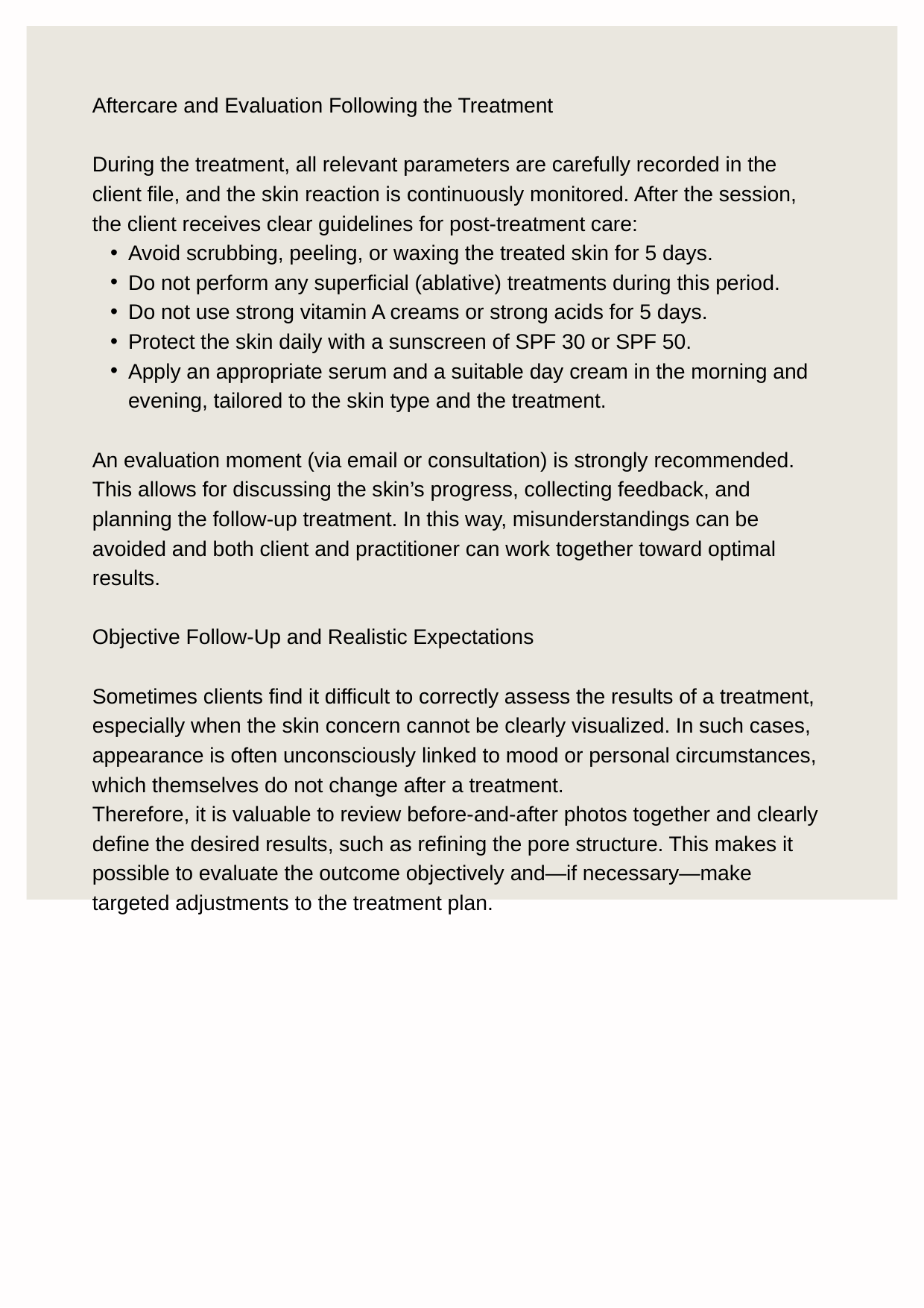

Aftercare and Evaluation Following the Treatment

During the treatment, all relevant parameters are carefully recorded in the client file, and the skin reaction is continuously monitored. After the session, the client receives clear guidelines for post-treatment care:
Avoid scrubbing, peeling, or waxing the treated skin for 5 days.
Do not perform any superficial (ablative) treatments during this period.
Do not use strong vitamin A creams or strong acids for 5 days.
Protect the skin daily with a sunscreen of SPF 30 or SPF 50.
Apply an appropriate serum and a suitable day cream in the morning and evening, tailored to the skin type and the treatment.

An evaluation moment (via email or consultation) is strongly recommended. This allows for discussing the skin’s progress, collecting feedback, and planning the follow-up treatment. In this way, misunderstandings can be avoided and both client and practitioner can work together toward optimal results.

Objective Follow-Up and Realistic Expectations

Sometimes clients find it difficult to correctly assess the results of a treatment, especially when the skin concern cannot be clearly visualized. In such cases, appearance is often unconsciously linked to mood or personal circumstances, which themselves do not change after a treatment.
Therefore, it is valuable to review before-and-after photos together and clearly define the desired results, such as refining the pore structure. This makes it possible to evaluate the outcome objectively and—if necessary—make targeted adjustments to the treatment plan.